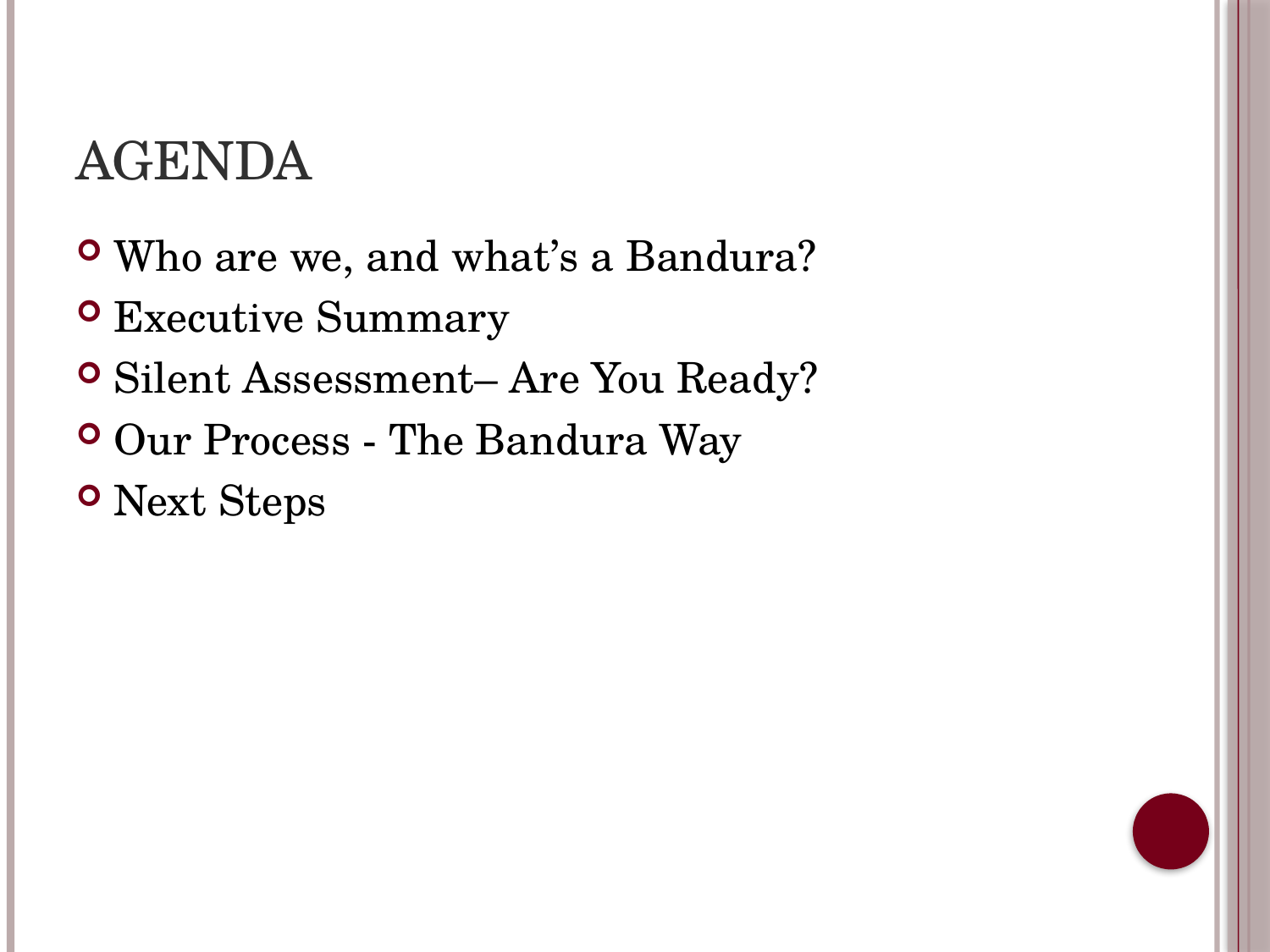

# Agenda
Who are we, and what’s a Bandura?
Executive Summary
Silent Assessment– Are You Ready?
Our Process - The Bandura Way
Next Steps